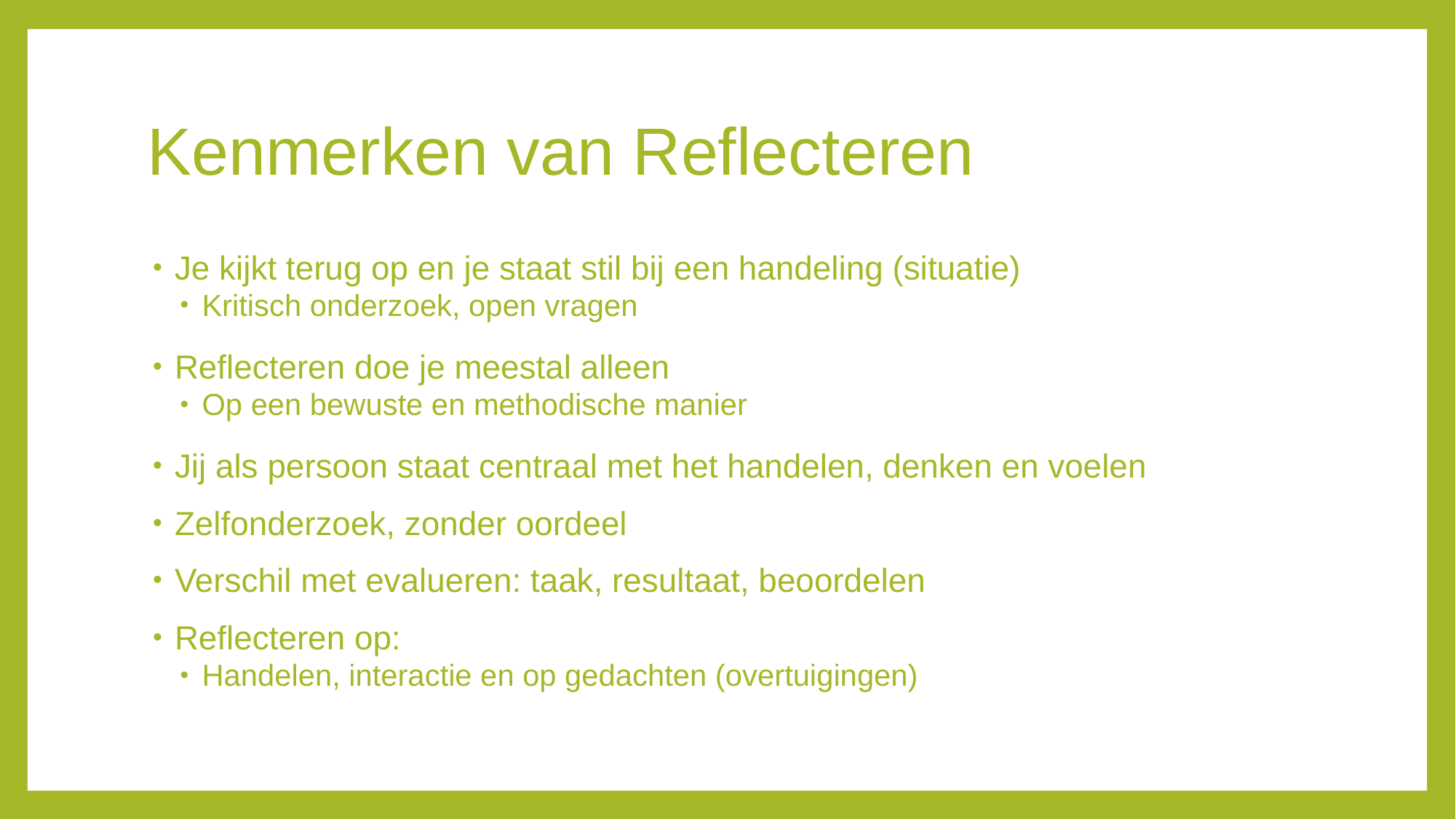

# Kenmerken van Reflecteren
Je kijkt terug op en je staat stil bij een handeling (situatie)
Kritisch onderzoek, open vragen
Reflecteren doe je meestal alleen
Op een bewuste en methodische manier
Jij als persoon staat centraal met het handelen, denken en voelen
Zelfonderzoek, zonder oordeel
Verschil met evalueren: taak, resultaat, beoordelen
Reflecteren op:
Handelen, interactie en op gedachten (overtuigingen)